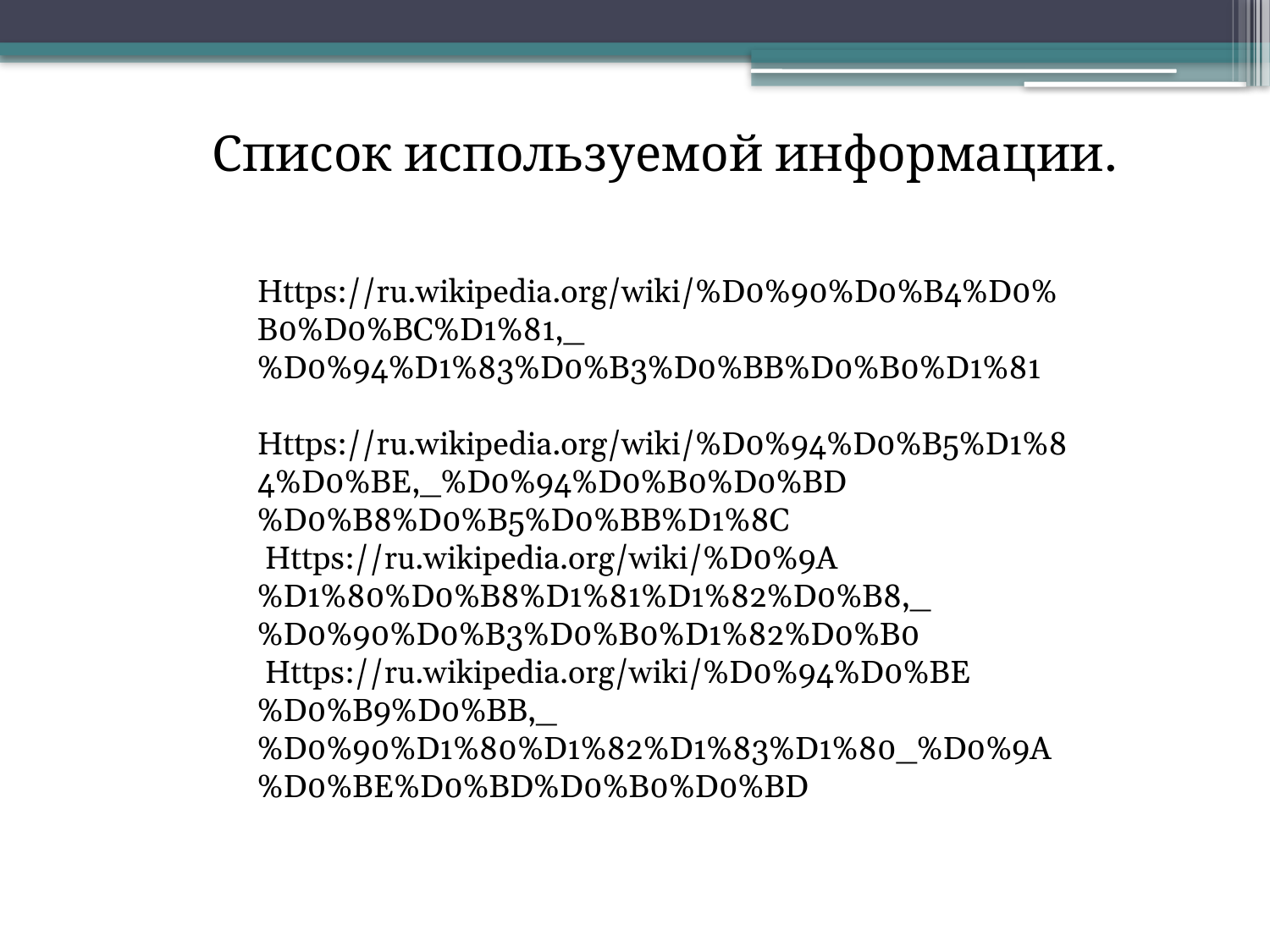

Список используемой информации.
 Https://ru.wikipedia.org/wiki/%D0%90%D0%B4%D0%B0%D0%BC%D1%81,_%D0%94%D1%83%D0%B3%D0%BB%D0%B0%D1%81
 Https://ru.wikipedia.org/wiki/%D0%94%D0%B5%D1%84%D0%BE,_%D0%94%D0%B0%D0%BD%D0%B8%D0%B5%D0%BB%D1%8C
 Https://ru.wikipedia.org/wiki/%D0%9A%D1%80%D0%B8%D1%81%D1%82%D0%B8,_%D0%90%D0%B3%D0%B0%D1%82%D0%B0
 Https://ru.wikipedia.org/wiki/%D0%94%D0%BE%D0%B9%D0%BB,_%D0%90%D1%80%D1%82%D1%83%D1%80_%D0%9A%D0%BE%D0%BD%D0%B0%D0%BD